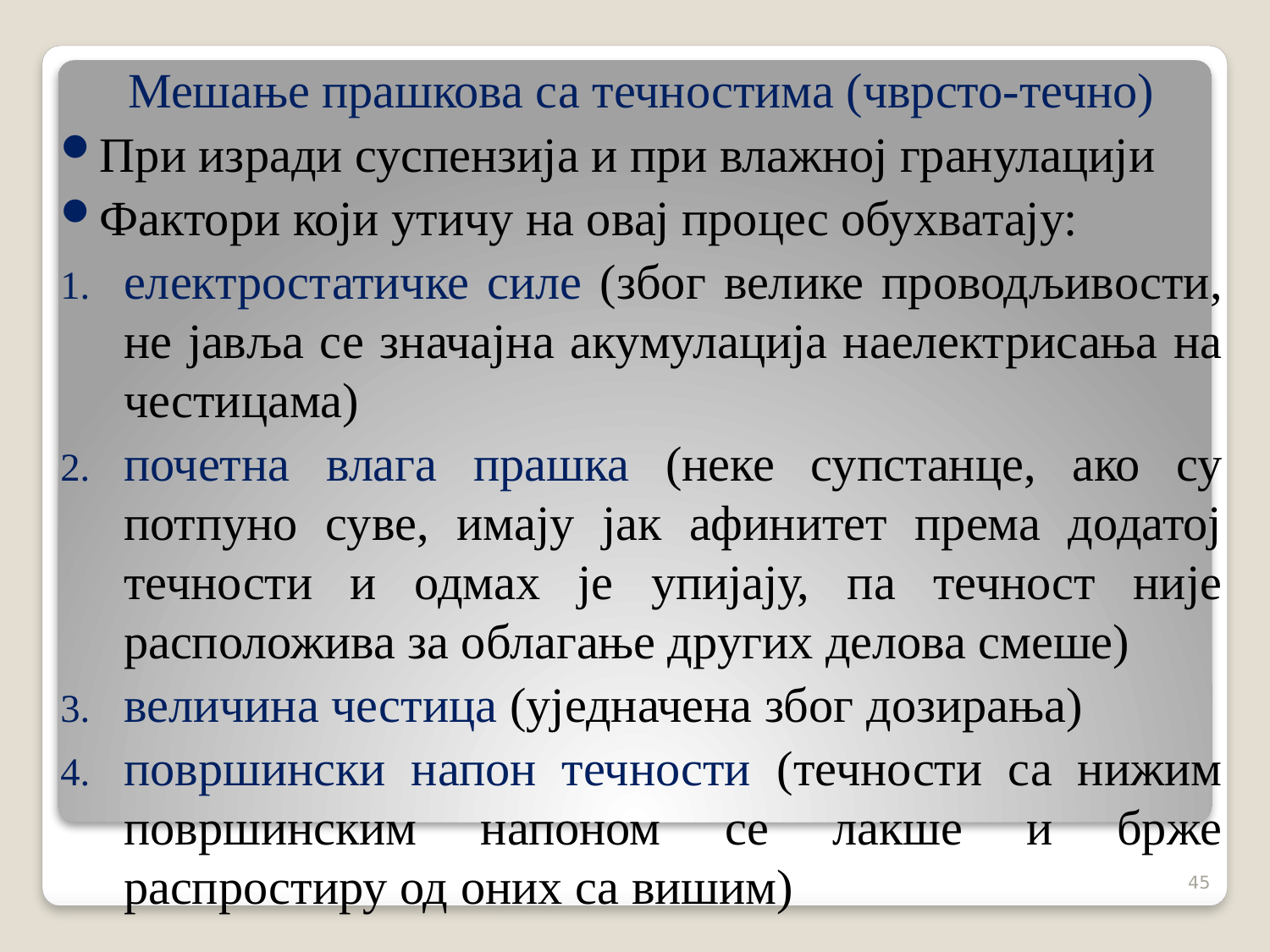

Мешање прашкова са течностима (чврсто-течно)
При изради суспензија и при влажној гранулацији
Фактори који утичу на овај процес обухватају:
електростатичке силе (због велике проводљивости, не јавља се значајна акумулација наелектрисања на честицама)
почетна влага прашка (неке супстанце, ако су потпуно суве, имају јак афинитет према додатој течности и одмах је упијају, па течност није расположива за облагање других делова смеше)
величина честица (уједначена због дозирања)
површински напон течности (течности са нижим површинским напоном се лакше и брже распростиру од оних са вишим)
45